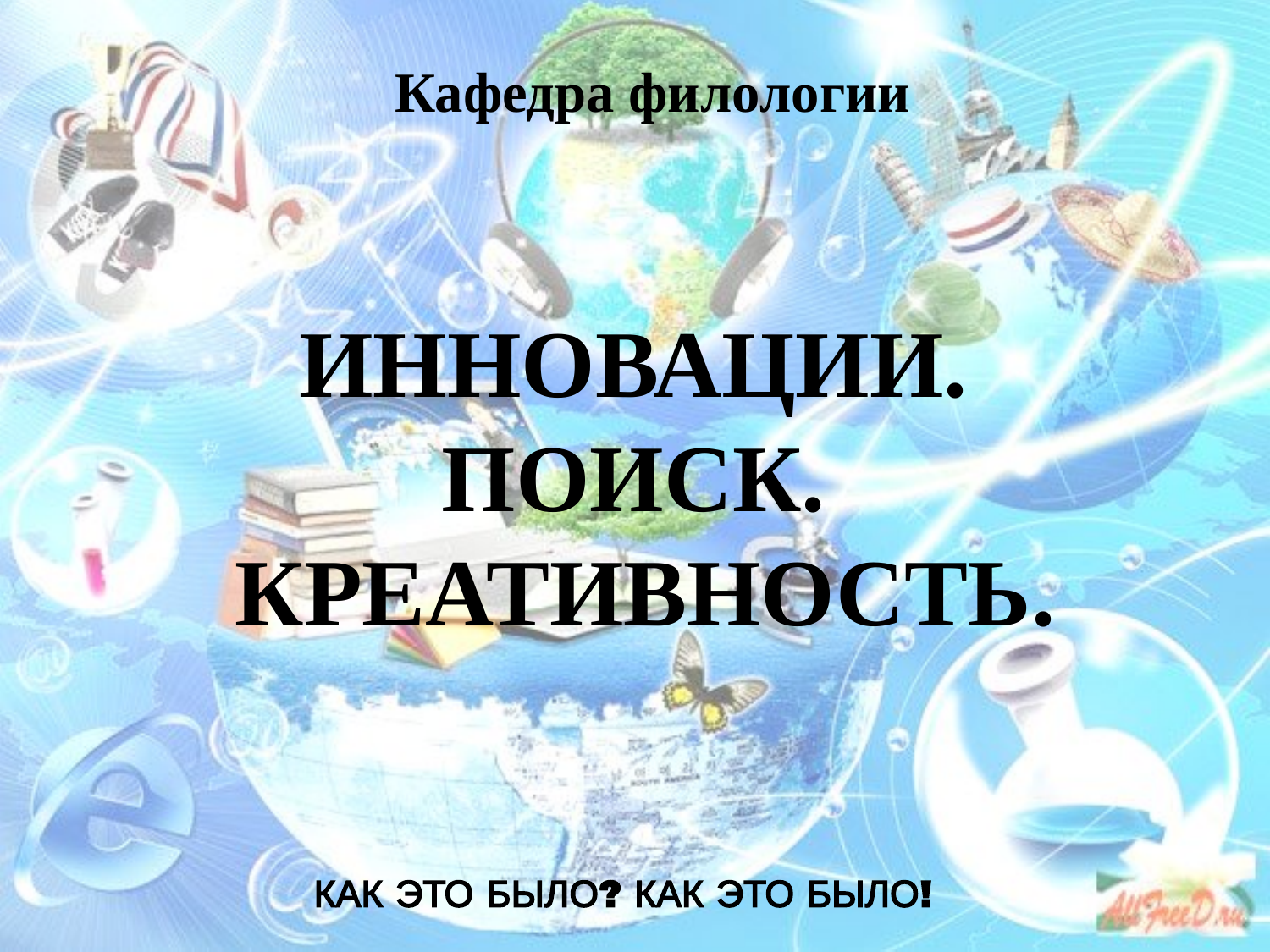

Кафедра филологии
ИННОВАЦИИ.
ПОИСК.
 КРЕАТИВНОСТЬ.
КАК ЭТО БЫЛО? КАК ЭТО БЫЛО!